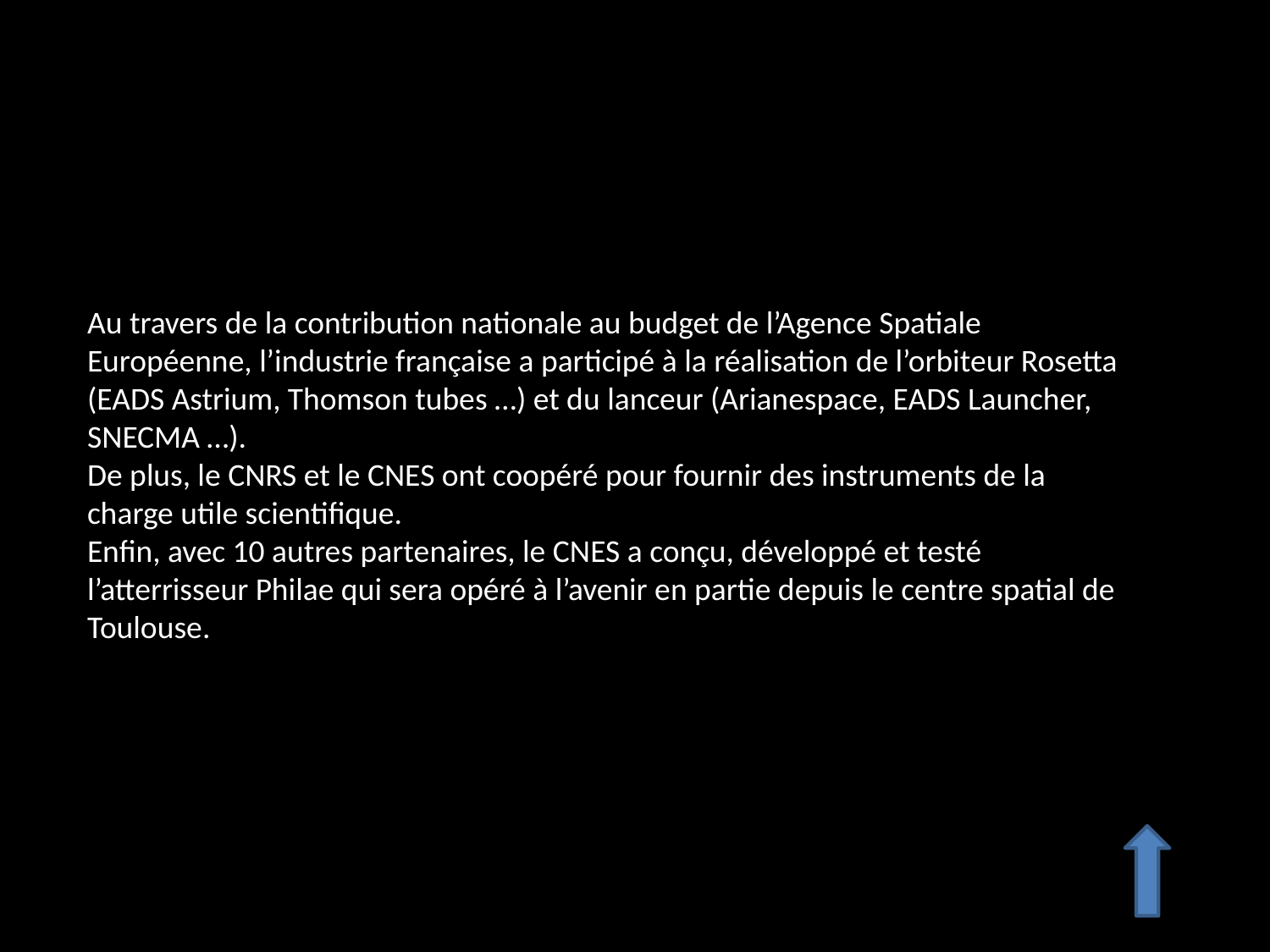

Au travers de la contribution nationale au budget de l’Agence Spatiale Européenne, l’industrie française a participé à la réalisation de l’orbiteur Rosetta (EADS Astrium, Thomson tubes …) et du lanceur (Arianespace, EADS Launcher, SNECMA …).
De plus, le CNRS et le CNES ont coopéré pour fournir des instruments de la charge utile scientifique.
Enfin, avec 10 autres partenaires, le CNES a conçu, développé et testé l’atterrisseur Philae qui sera opéré à l’avenir en partie depuis le centre spatial de Toulouse.